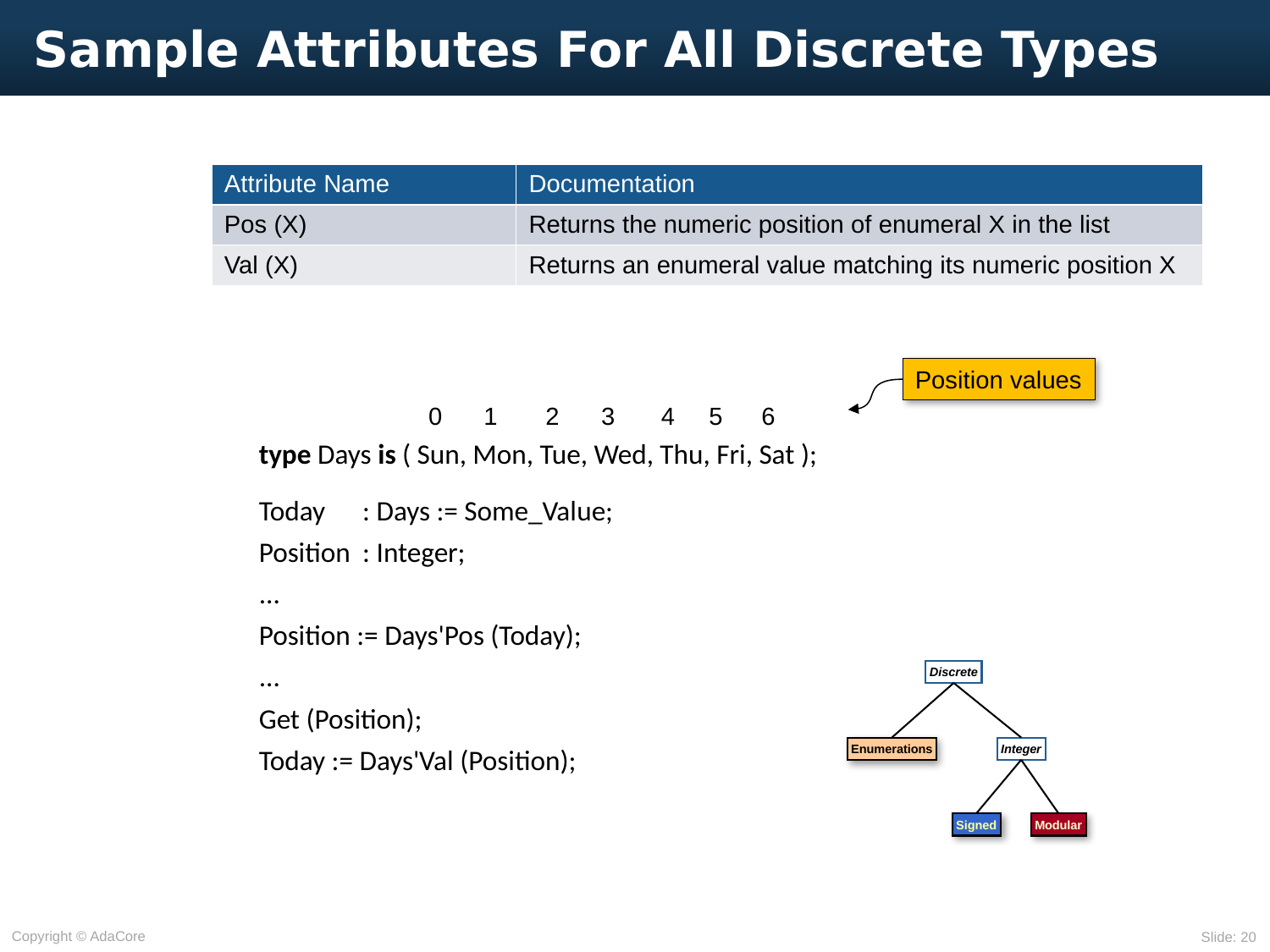

# Sample Attributes For All Discrete Types
| Attribute Name | Documentation |
| --- | --- |
| Pos (X) | Returns the numeric position of enumeral X in the list |
| Val (X) | Returns an enumeral value matching its numeric position X |
Position values
0
1
2
3
4
5
6

type Days is ( Sun, Mon, Tue, Wed, Thu, Fri, Sat );
Today	: Days := Some_Value;
Position	: Integer;
...
Position := Days'Pos (Today);
...
Get (Position);
Today := Days'Val (Position);
Discrete
Enumerations
Integer
Signed
Modular